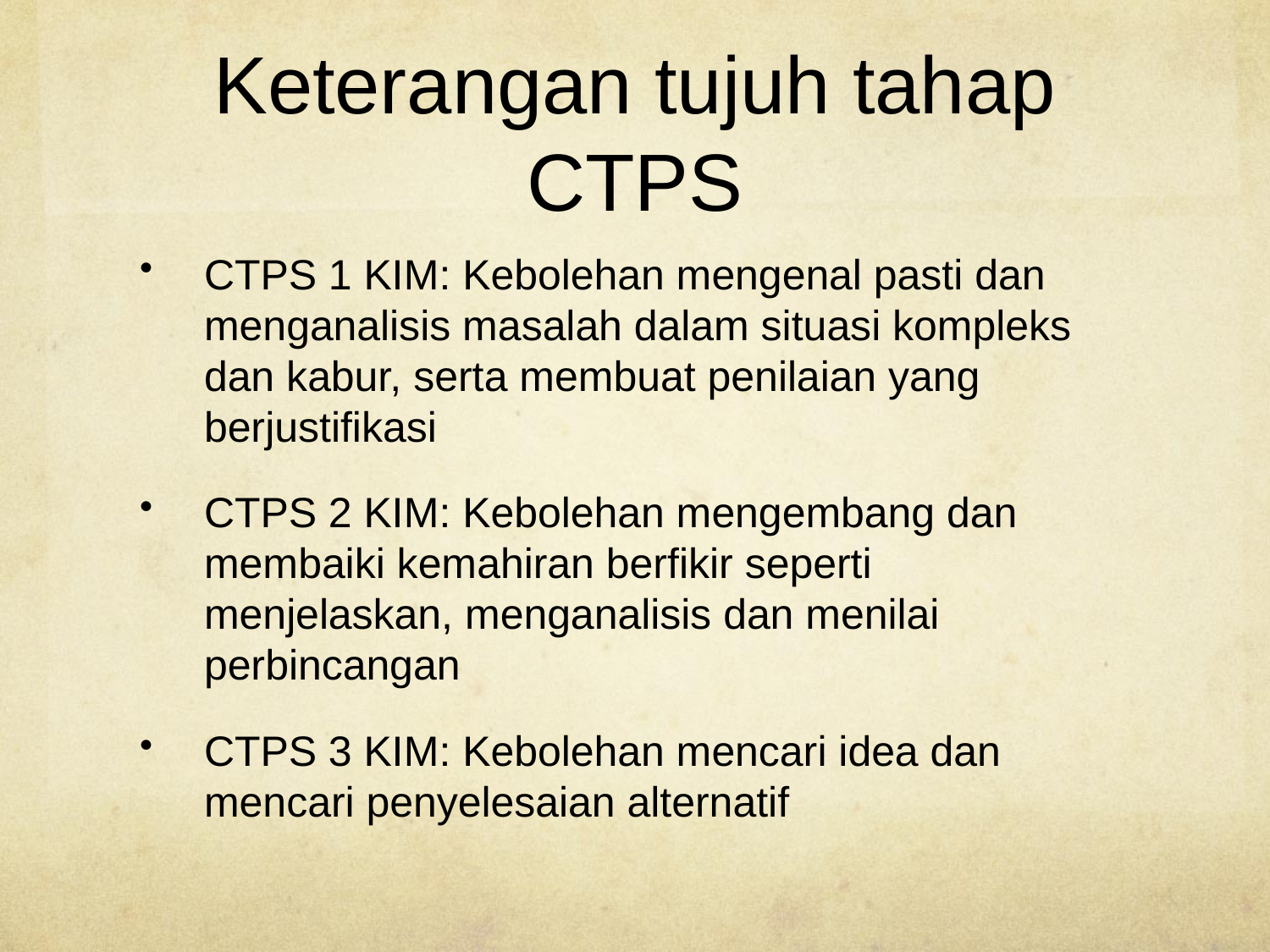

# Keterangan tujuh tahap CTPS
CTPS 1 KIM: Kebolehan mengenal pasti dan menganalisis masalah dalam situasi kompleks dan kabur, serta membuat penilaian yang berjustifikasi
CTPS 2 KIM: Kebolehan mengembang dan membaiki kemahiran berfikir seperti menjelaskan, menganalisis dan menilai perbincangan
CTPS 3 KIM: Kebolehan mencari idea dan mencari penyelesaian alternatif